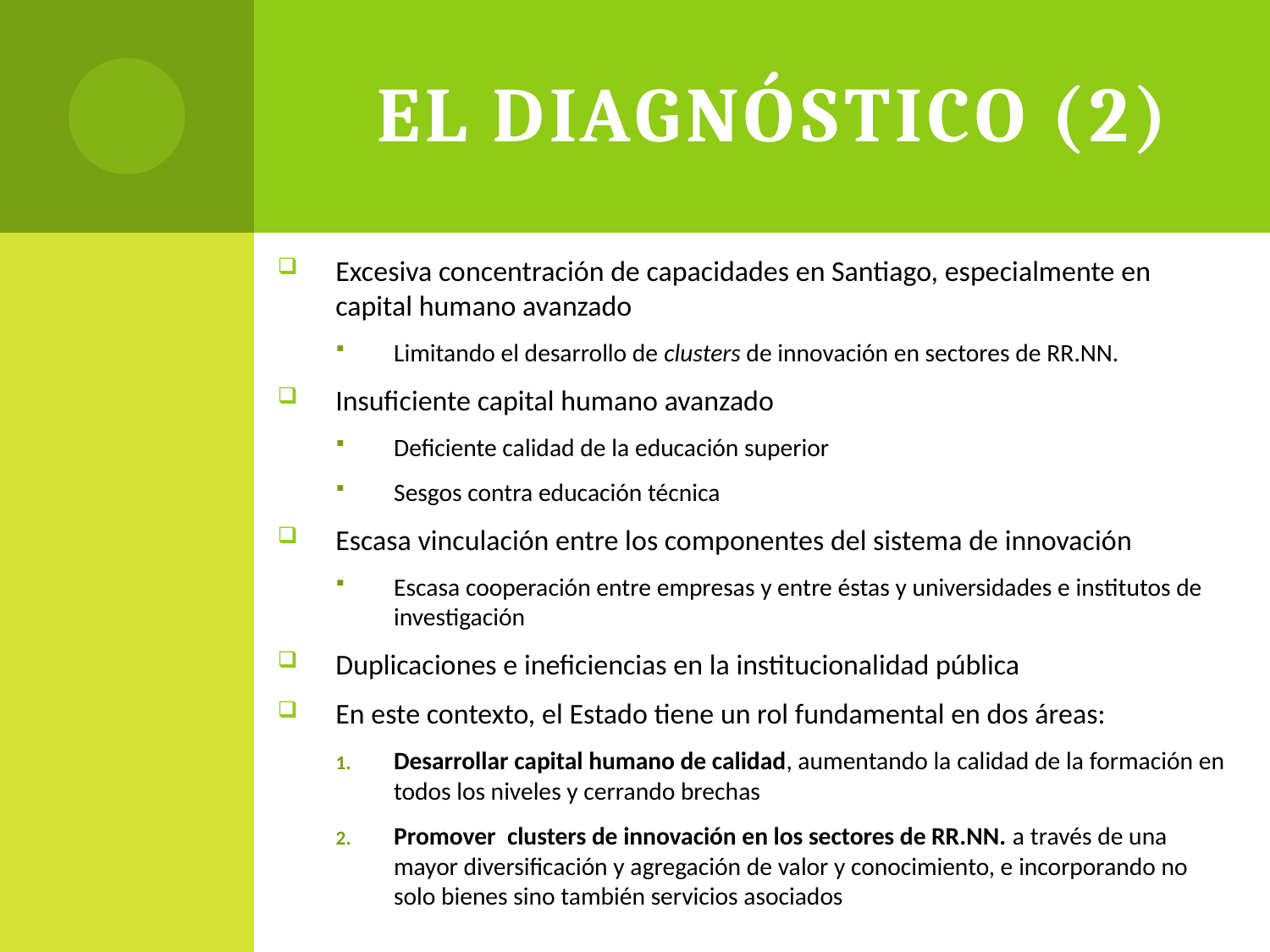

# El Diagnóstico (2)
Excesiva concentración de capacidades en Santiago, especialmente en capital humano avanzado
Limitando el desarrollo de clusters de innovación en sectores de RR.NN.
Insuficiente capital humano avanzado
Deficiente calidad de la educación superior
Sesgos contra educación técnica
Escasa vinculación entre los componentes del sistema de innovación
Escasa cooperación entre empresas y entre éstas y universidades e institutos de investigación
Duplicaciones e ineficiencias en la institucionalidad pública
En este contexto, el Estado tiene un rol fundamental en dos áreas:
Desarrollar capital humano de calidad, aumentando la calidad de la formación en todos los niveles y cerrando brechas
Promover  clusters de innovación en los sectores de RR.NN. a través de una mayor diversificación y agregación de valor y conocimiento, e incorporando no solo bienes sino también servicios asociados